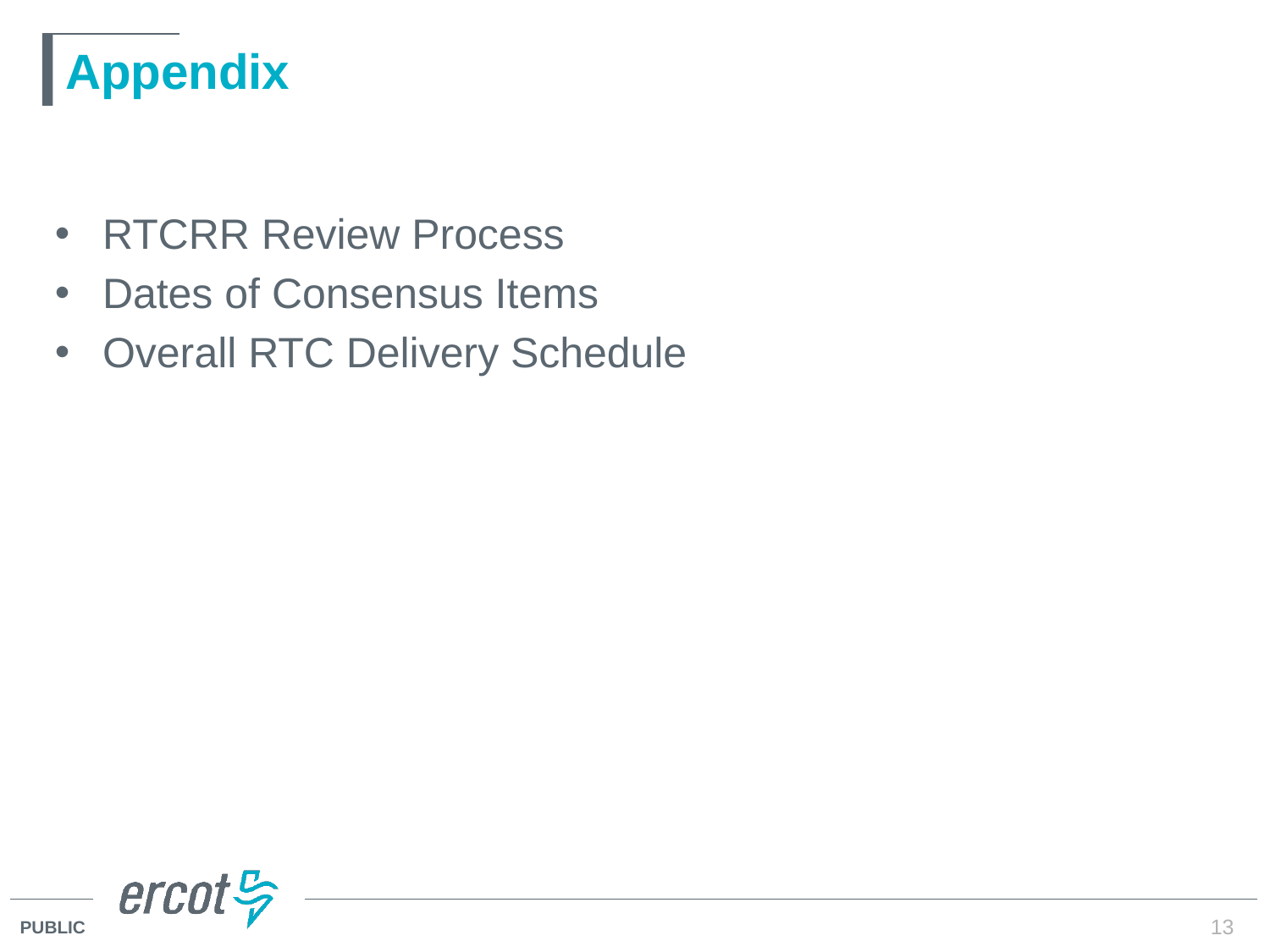

# Appendix

RTCRR Review Process
Dates of Consensus Items
Overall RTC Delivery Schedule

13